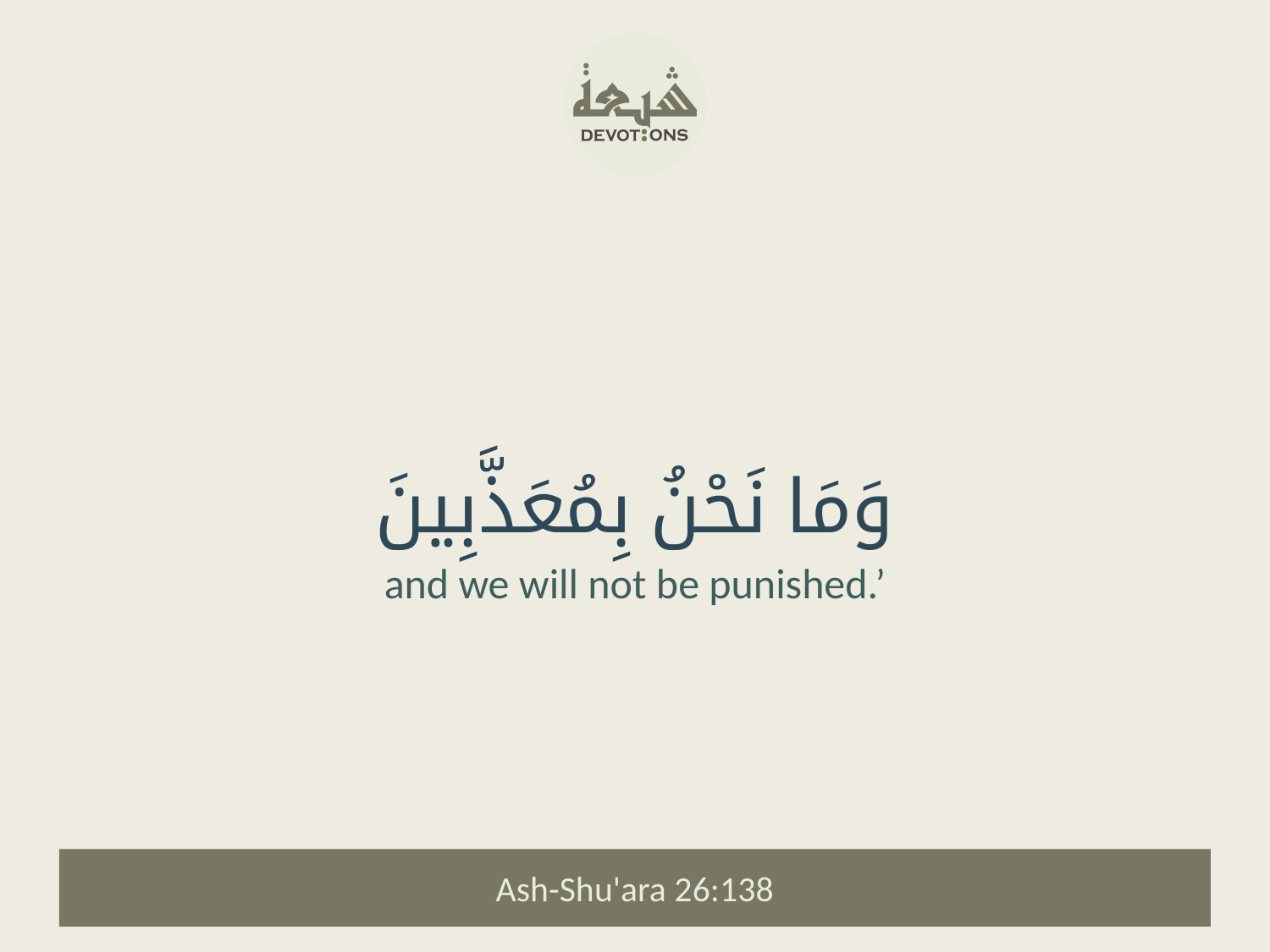

وَمَا نَحْنُ بِمُعَذَّبِينَ
and we will not be punished.’
Ash-Shu'ara 26:138